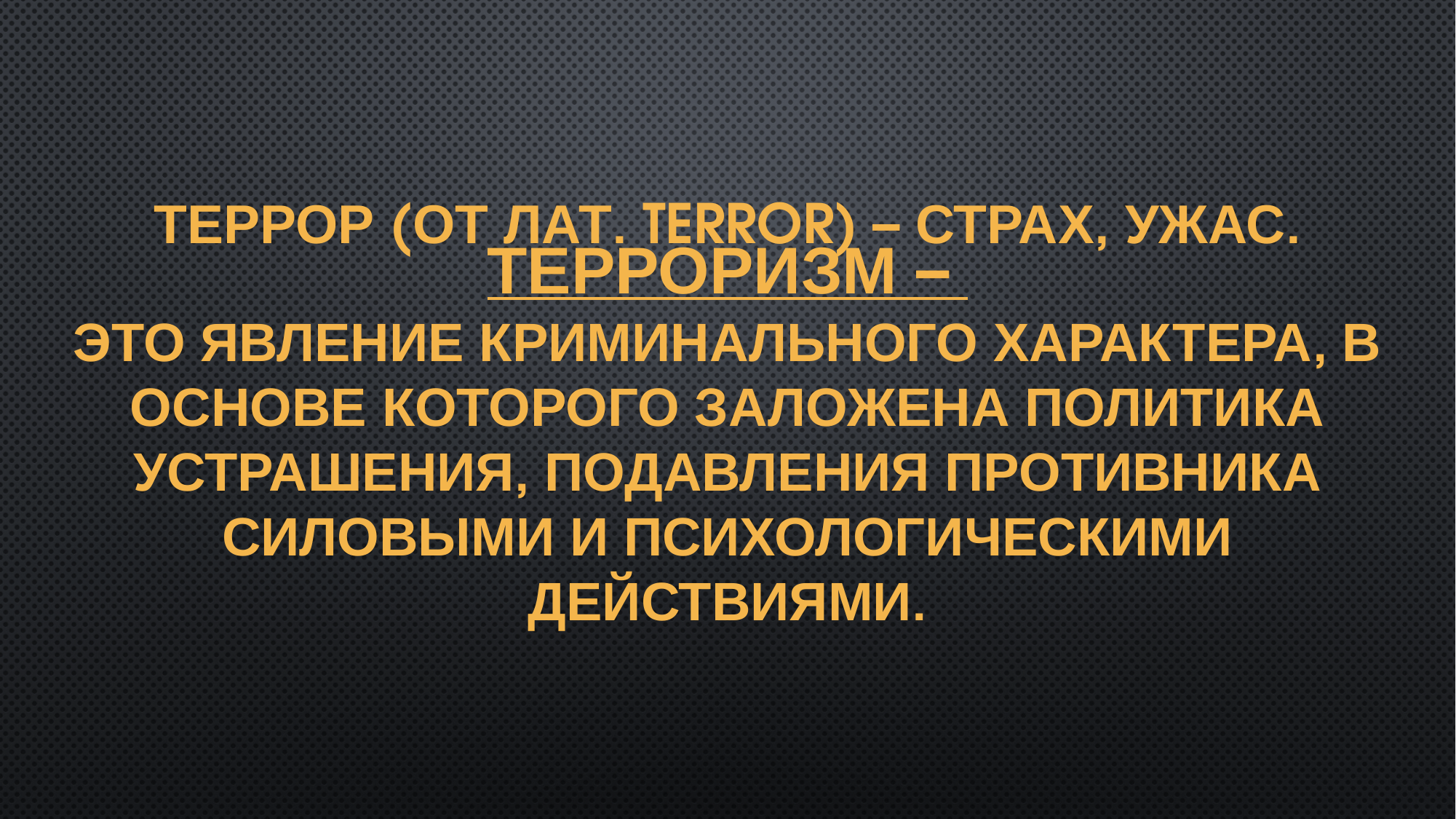

Террор (от лат. terror) – страх, ужас.
# Терроризм – это явление криминального характера, в основе которого заложена политика устрашения, подавления противника силовыми и психологическими действиями.